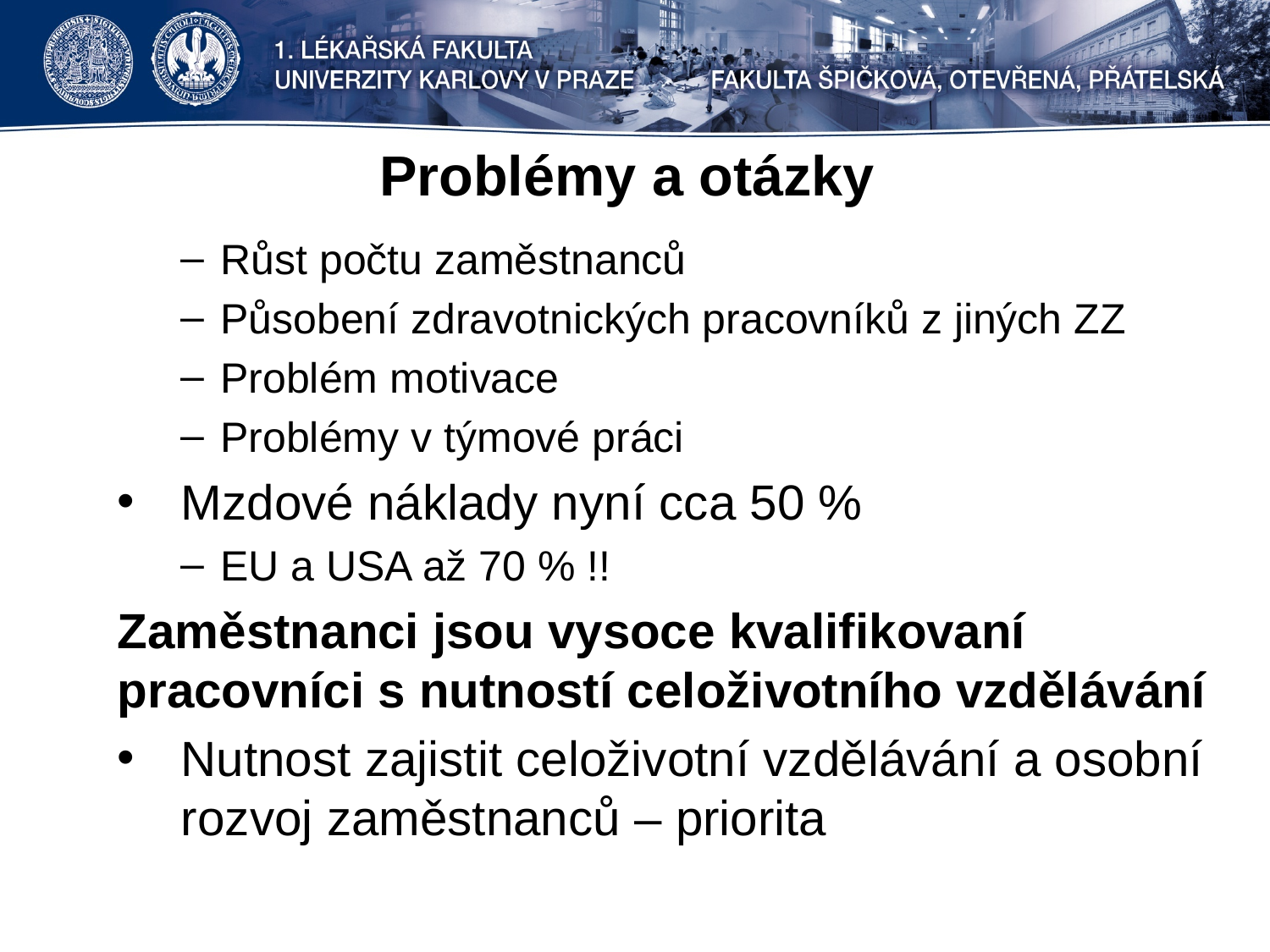

# Problémy a otázky
Růst počtu zaměstnanců
Působení zdravotnických pracovníků z jiných ZZ
Problém motivace
Problémy v týmové práci
Mzdové náklady nyní cca 50 %
EU a USA až 70 % !!
Zaměstnanci jsou vysoce kvalifikovaní pracovníci s nutností celoživotního vzdělávání
Nutnost zajistit celoživotní vzdělávání a osobní rozvoj zaměstnanců – priorita